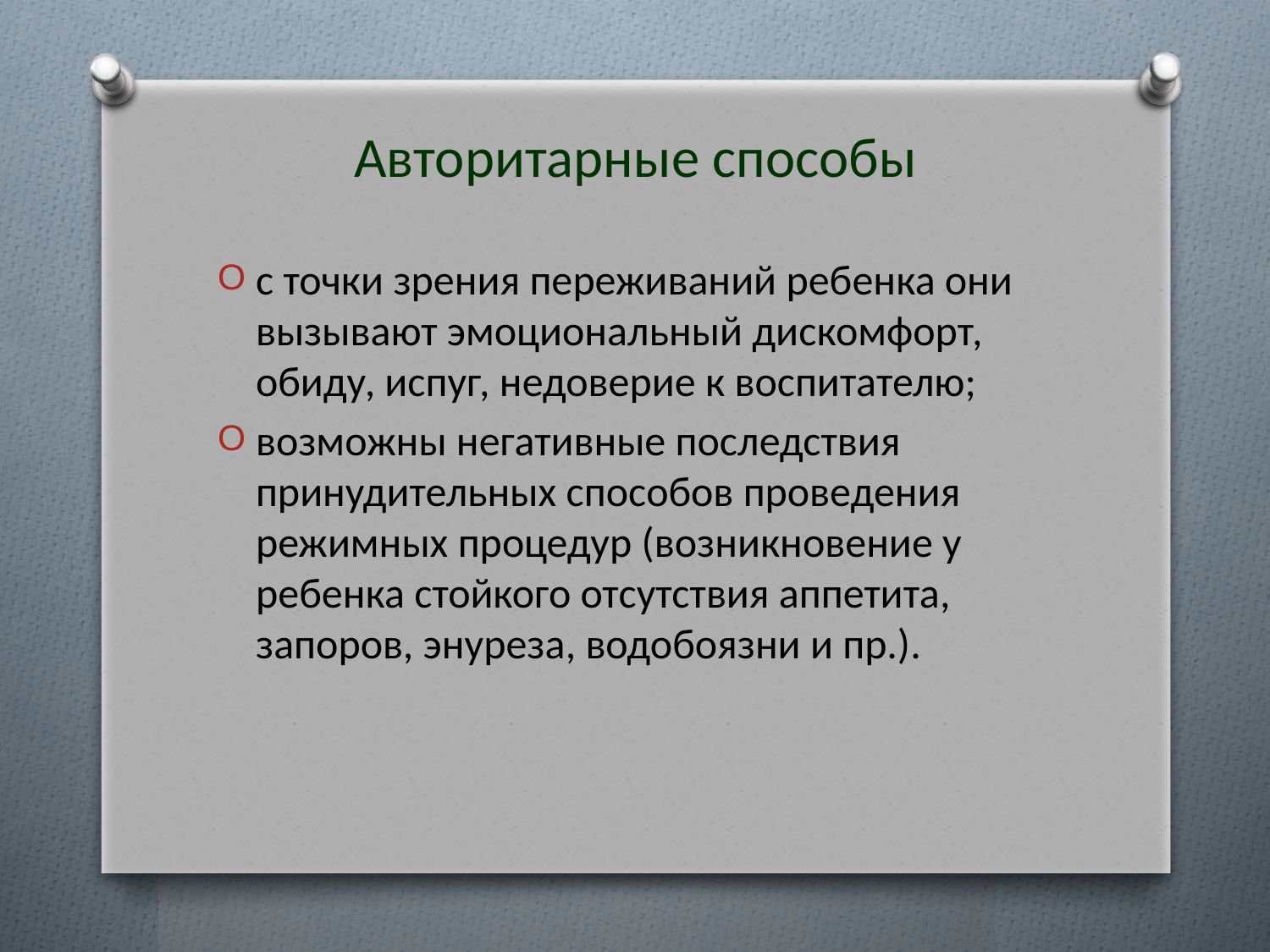

# Авторитарные способы
с точки зрения переживаний ребенка они вызывают эмоциональный дискомфорт, обиду, испуг, недоверие к воспитателю;
возможны негативные последствия принудительных способов проведения режимных процедур (возникновение у ребенка стойкого отсутствия аппетита, запоров, энуреза, водобоязни и пр.).